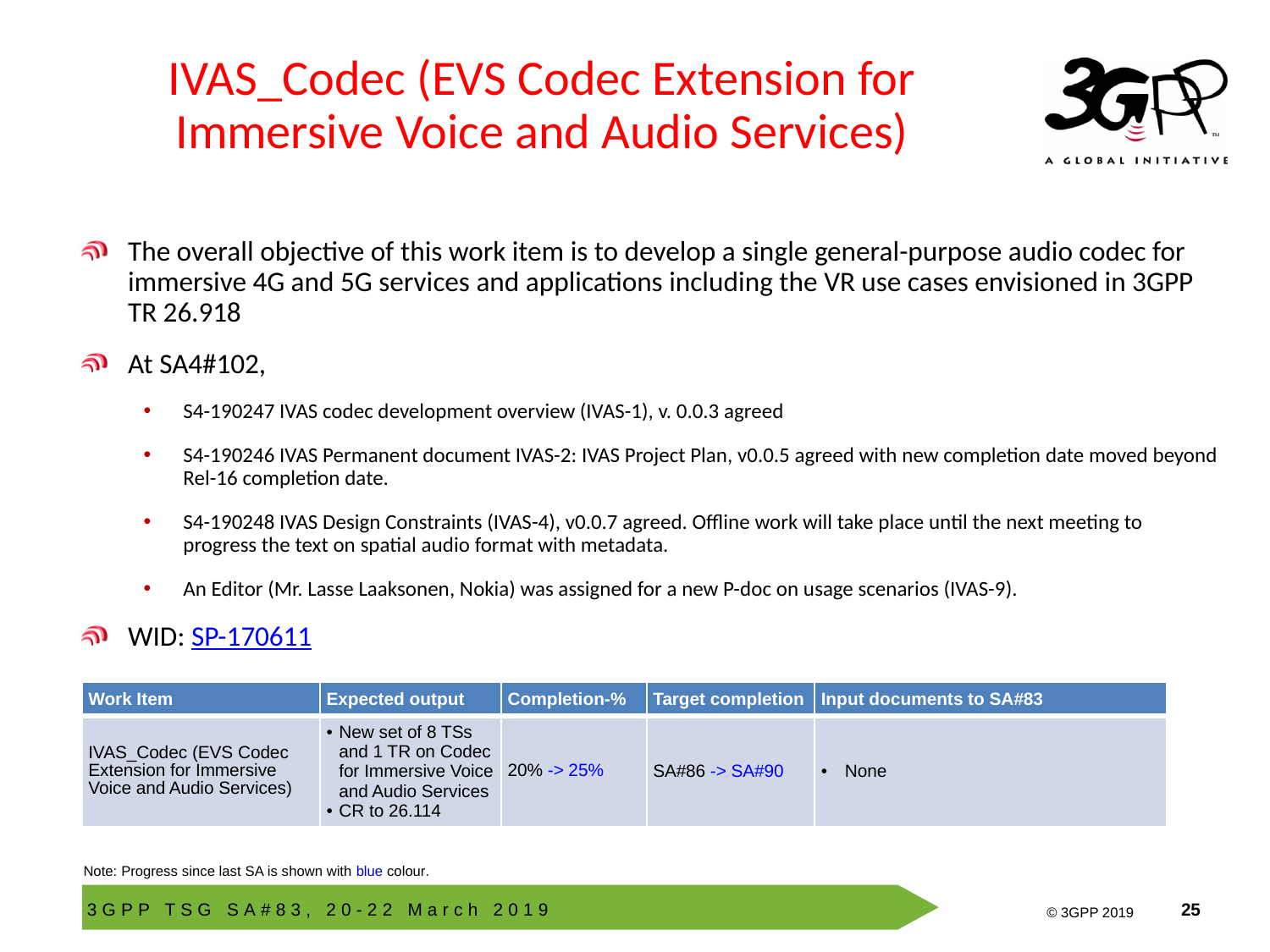

# IVAS_Codec (EVS Codec Extension for Immersive Voice and Audio Services)
The overall objective of this work item is to develop a single general-purpose audio codec for immersive 4G and 5G services and applications including the VR use cases envisioned in 3GPP TR 26.918
At SA4#102,
S4-190247 IVAS codec development overview (IVAS-1), v. 0.0.3 agreed
S4-190246 IVAS Permanent document IVAS-2: IVAS Project Plan, v0.0.5 agreed with new completion date moved beyond Rel-16 completion date.
S4-190248 IVAS Design Constraints (IVAS-4), v0.0.7 agreed. Offline work will take place until the next meeting to progress the text on spatial audio format with metadata.
An Editor (Mr. Lasse Laaksonen, Nokia) was assigned for a new P-doc on usage scenarios (IVAS-9).
WID: SP-170611
| Work Item | Expected output | Completion-% | Target completion | Input documents to SA#83 |
| --- | --- | --- | --- | --- |
| IVAS\_Codec (EVS Codec Extension for Immersive Voice and Audio Services) | New set of 8 TSs and 1 TR on Codec for Immersive Voice and Audio Services CR to 26.114 | 20% -> 25% | SA#86 -> SA#90 | None |
Note: Progress since last SA is shown with blue colour.